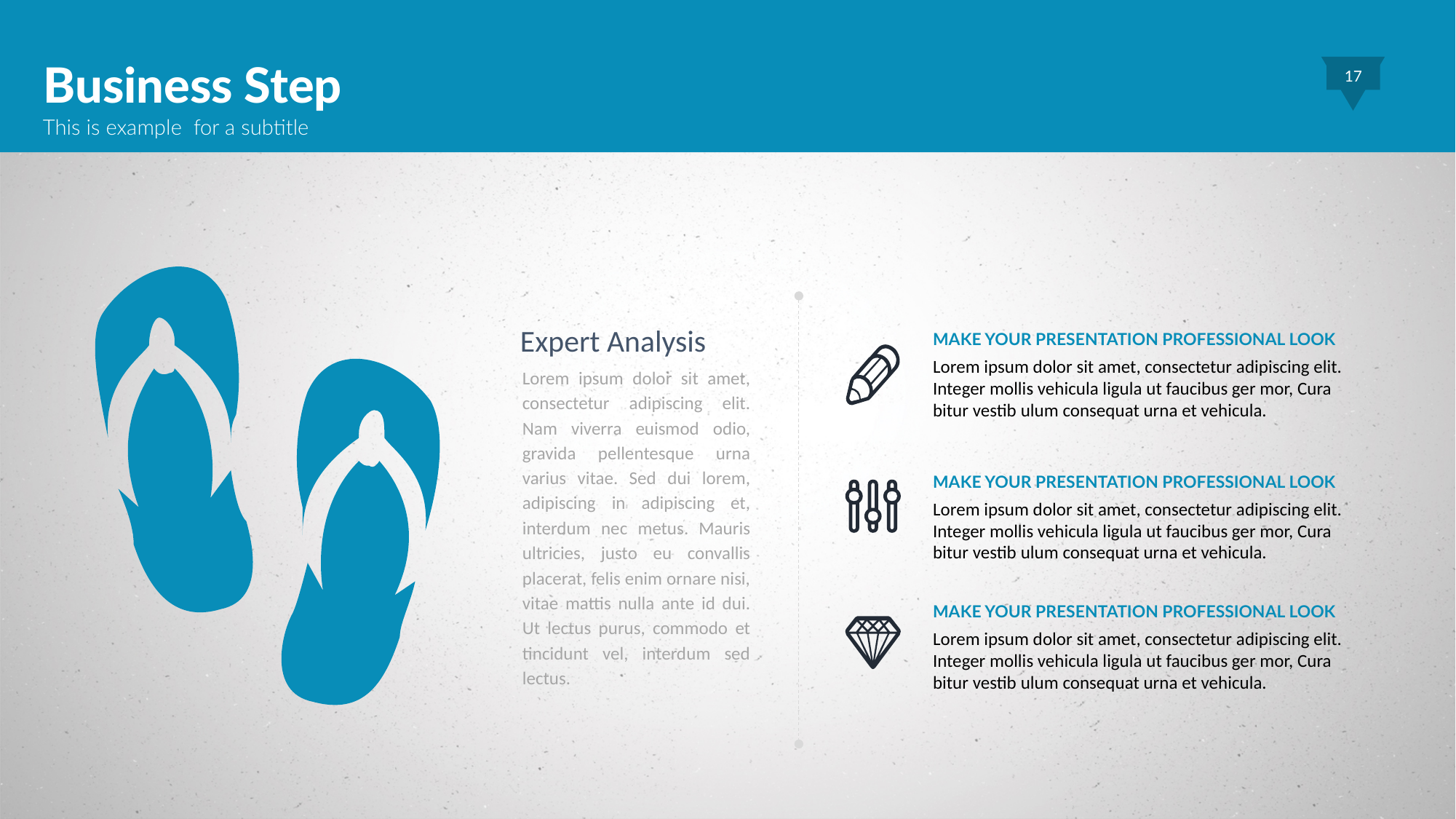

Business Step
This is example  for a subtitle

17

Expert Analysis
MAKE YOUR PRESENTATION PROFESSIONAL LOOK
Lorem ipsum dolor sit amet, consectetur adipiscing elit. Integer mollis vehicula ligula ut faucibus ger mor, Cura bitur vestib ulum consequat urna et vehicula.

Lorem ipsum dolor sit amet, consectetur adipiscing elit. Nam viverra euismod odio, gravida pellentesque urna varius vitae. Sed dui lorem, adipiscing in adipiscing et, interdum nec metus. Mauris ultricies, justo eu convallis placerat, felis enim ornare nisi, vitae mattis nulla ante id dui. Ut lectus purus, commodo et tincidunt vel, interdum sed lectus.
MAKE YOUR PRESENTATION PROFESSIONAL LOOK
Lorem ipsum dolor sit amet, consectetur adipiscing elit. Integer mollis vehicula ligula ut faucibus ger mor, Cura bitur vestib ulum consequat urna et vehicula.

MAKE YOUR PRESENTATION PROFESSIONAL LOOK
Lorem ipsum dolor sit amet, consectetur adipiscing elit. Integer mollis vehicula ligula ut faucibus ger mor, Cura bitur vestib ulum consequat urna et vehicula.